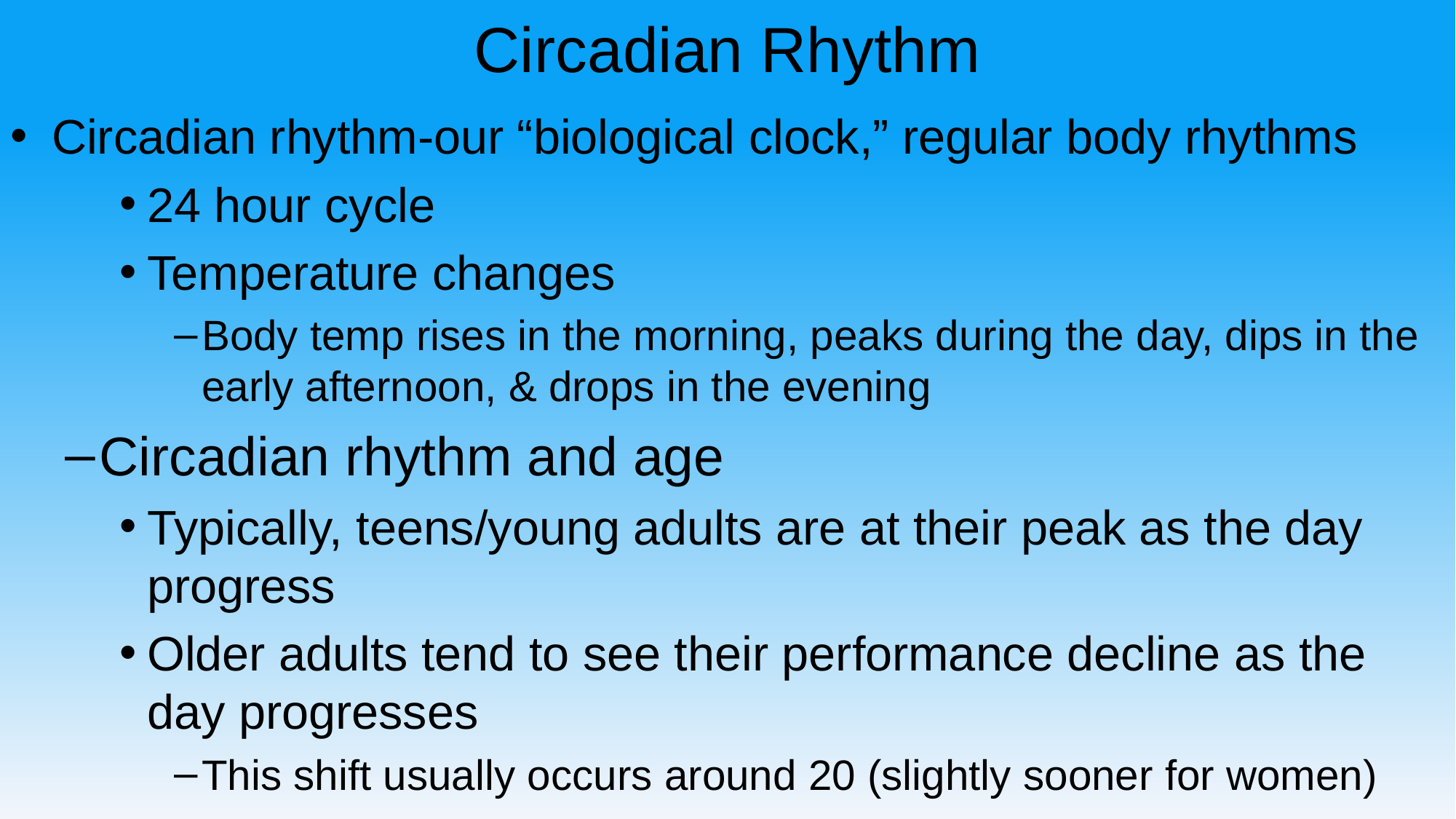

# Circadian Rhythm
Circadian rhythm-our “biological clock,” regular body rhythms
24 hour cycle
Temperature changes
Body temp rises in the morning, peaks during the day, dips in the early afternoon, & drops in the evening
Circadian rhythm and age
Typically, teens/young adults are at their peak as the day progress
Older adults tend to see their performance decline as the day progresses
This shift usually occurs around 20 (slightly sooner for women)